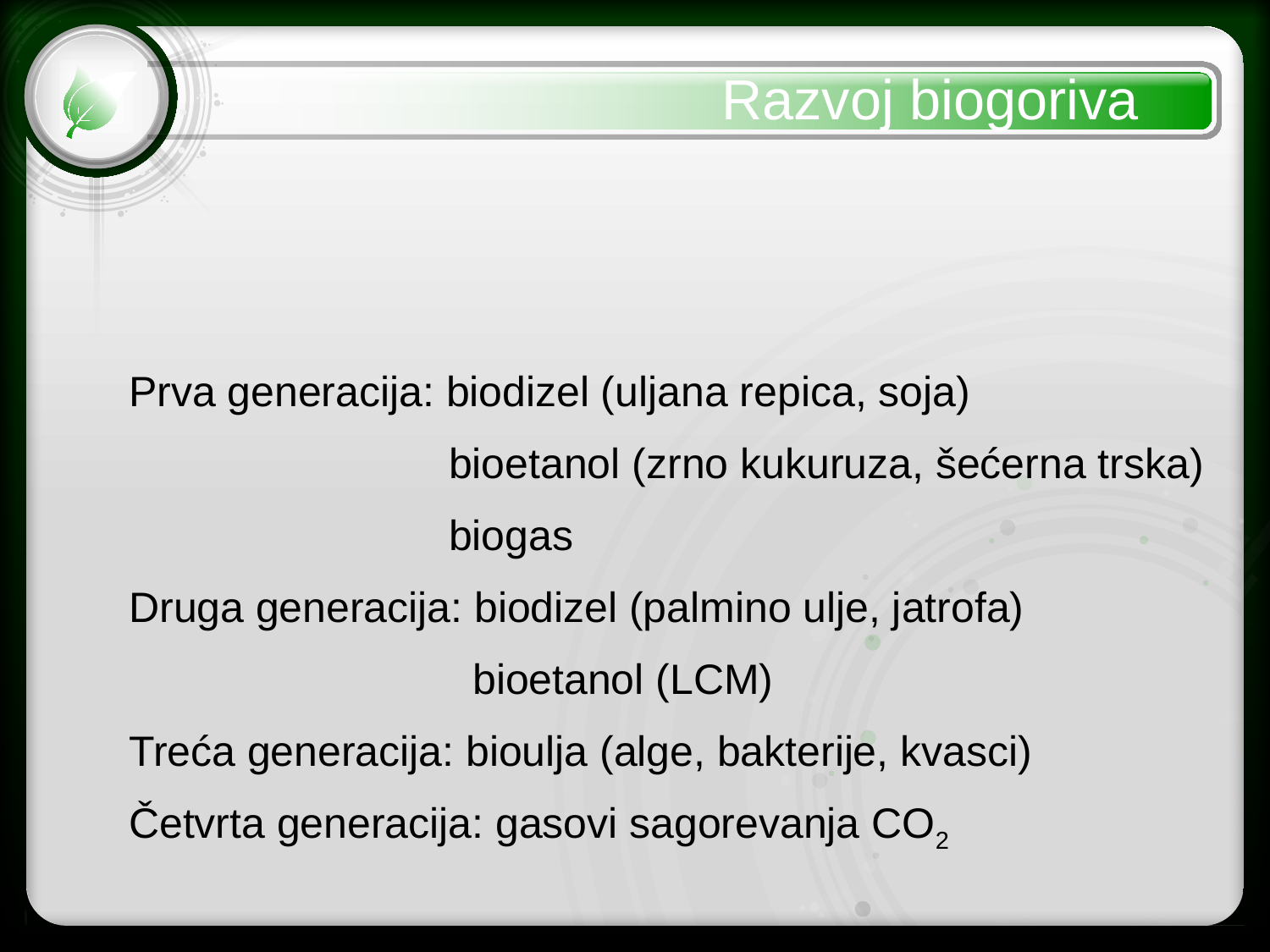

Razvoj biogoriva
Prva generacija: biodizel (uljana repica, soja)
                           bioetanol (zrno kukuruza, šećerna trska)
                           biogas
Druga generacija: biodizel (palmino ulje, jatrofa)
                             bioetanol (LCM)
Treća generacija: bioulja (alge, bakterije, kvasci)
Četvrta generacija: gasovi sagorevanja CO2